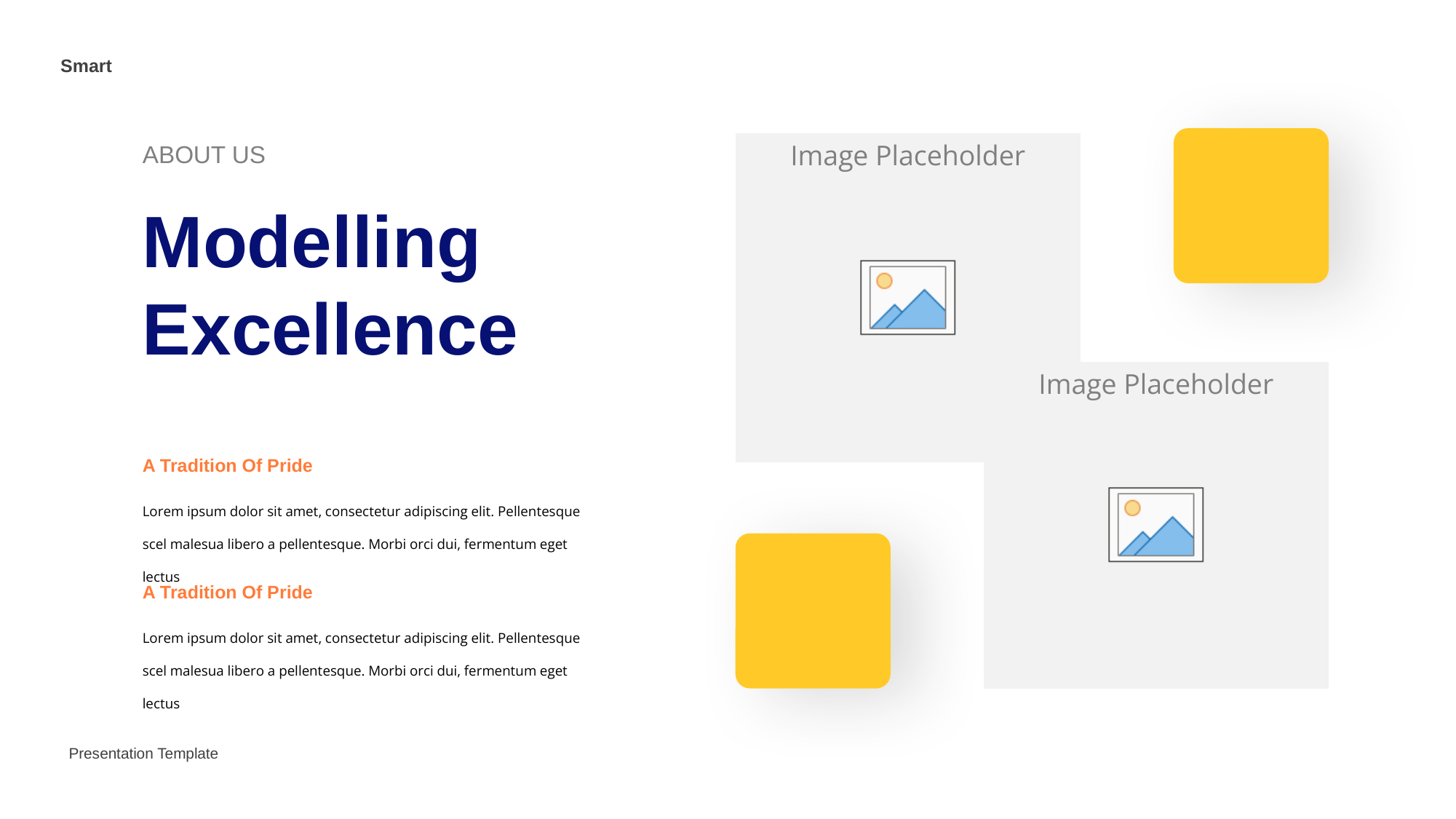

Smart

ABOUT US
Modelling Excellence

A Tradition Of Pride
Lorem ipsum dolor sit amet, consectetur adipiscing elit. Pellentesque scel malesua libero a pellentesque. Morbi orci dui, fermentum eget lectus

A Tradition Of Pride
Lorem ipsum dolor sit amet, consectetur adipiscing elit. Pellentesque scel malesua libero a pellentesque. Morbi orci dui, fermentum eget lectus
Presentation Template